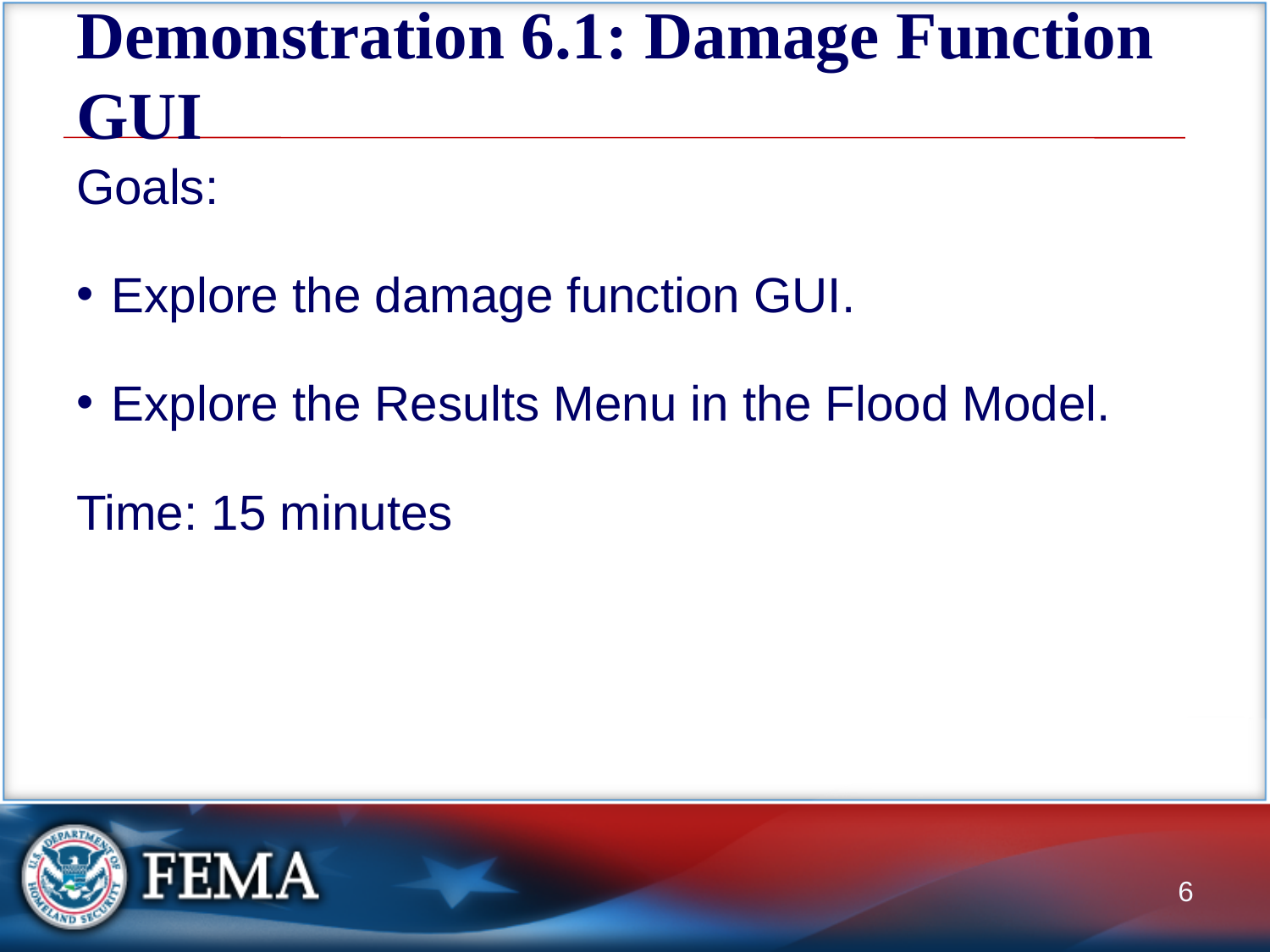

# Demonstration 6.1: Damage Function GUI
Goals:
Explore the damage function GUI.
Explore the Results Menu in the Flood Model.
Time: 15 minutes
6